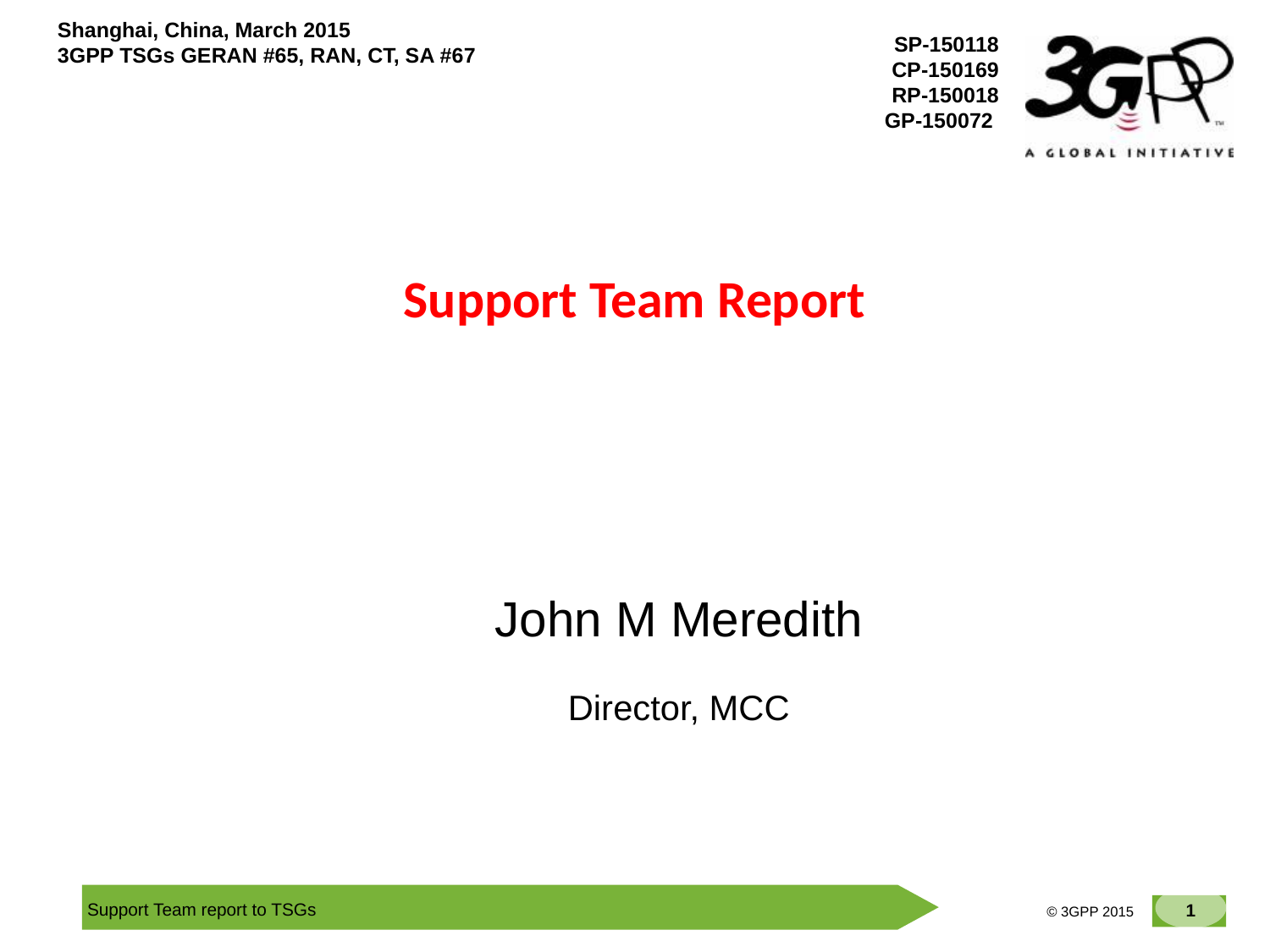

# Support Team Report
John M Meredith

Director, MCC